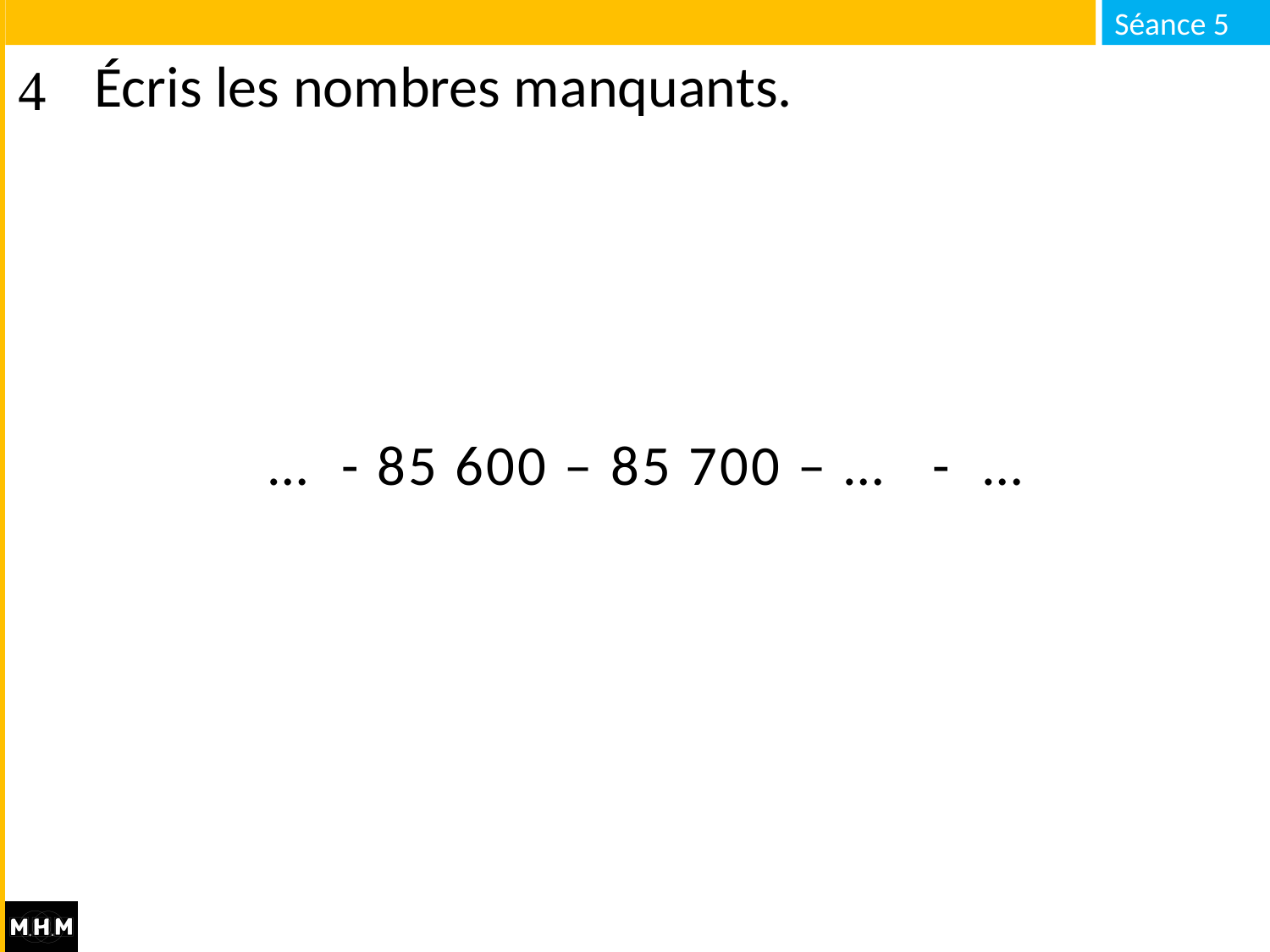

# Écris les nombres manquants.
…  - 85 600 – 85 700 – …   -  …